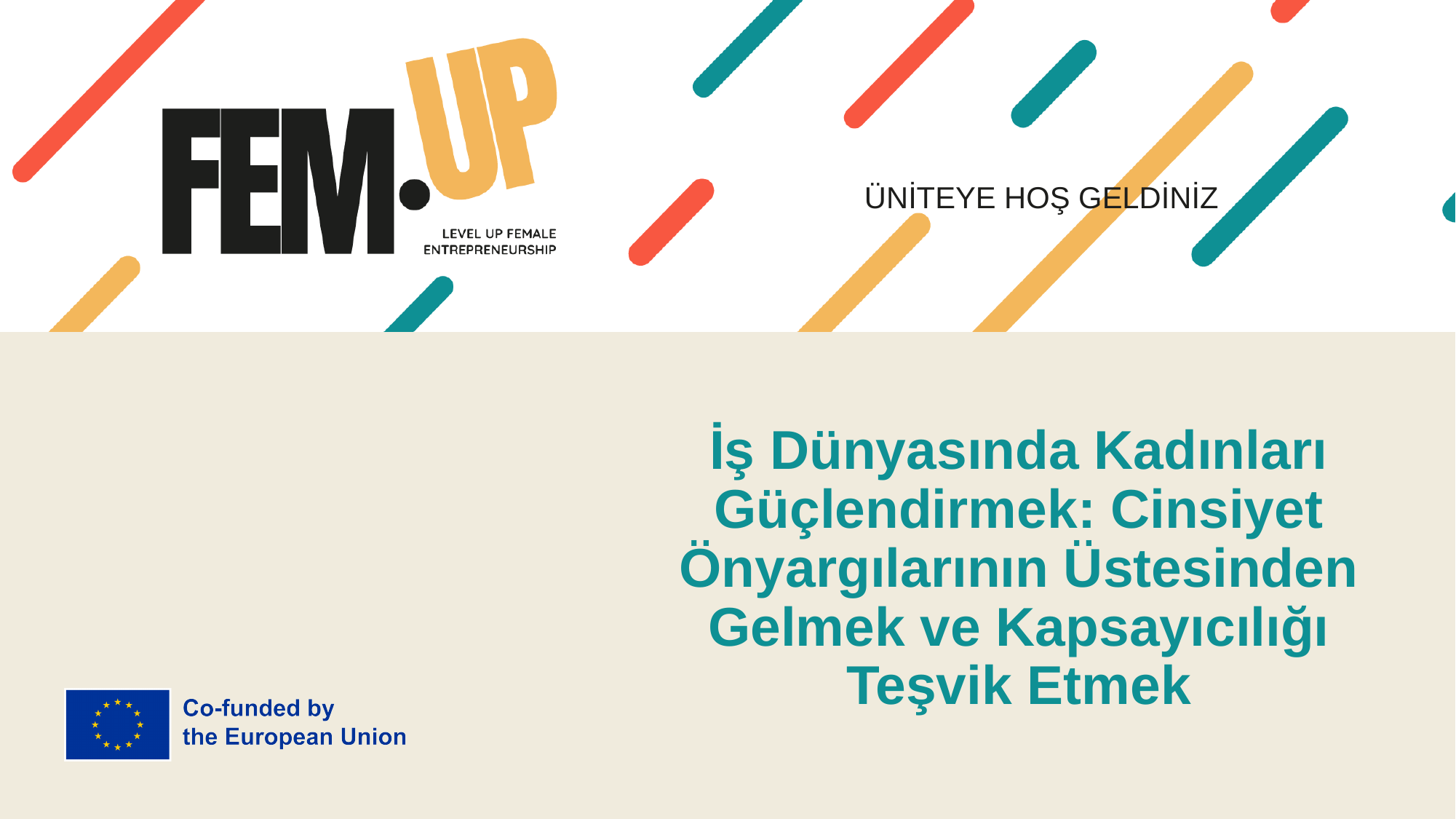

ÜNİTEYE HOŞ GELDİNİZ

# İş Dünyasında Kadınları Güçlendirmek: Cinsiyet Önyargılarının Üstesinden Gelmek ve Kapsayıcılığı Teşvik Etmek